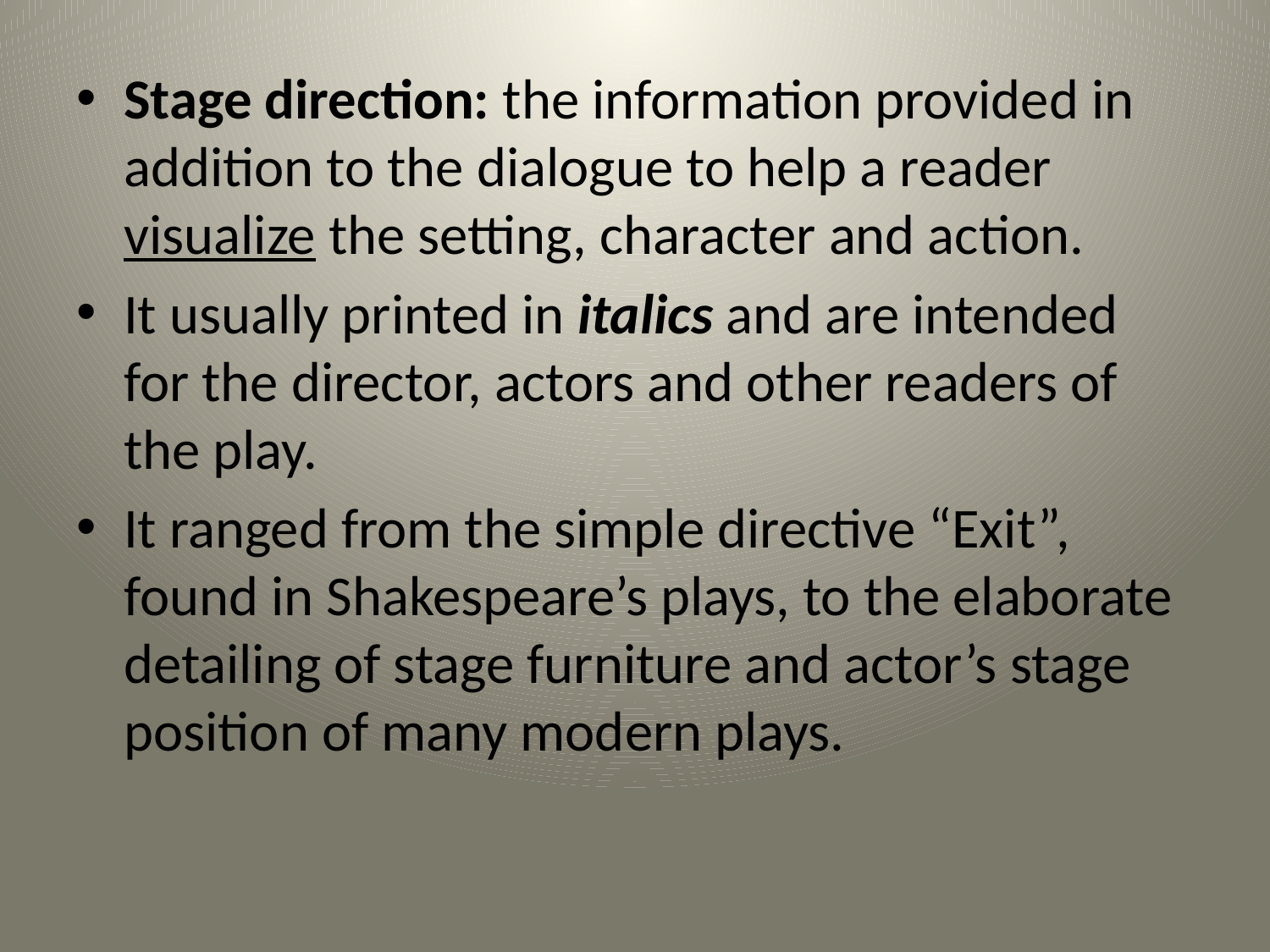

Stage direction: the information provided in addition to the dialogue to help a reader visualize the setting, character and action.
It usually printed in italics and are intended for the director, actors and other readers of the play.
It ranged from the simple directive “Exit”, found in Shakespeare’s plays, to the elaborate detailing of stage furniture and actor’s stage position of many modern plays.